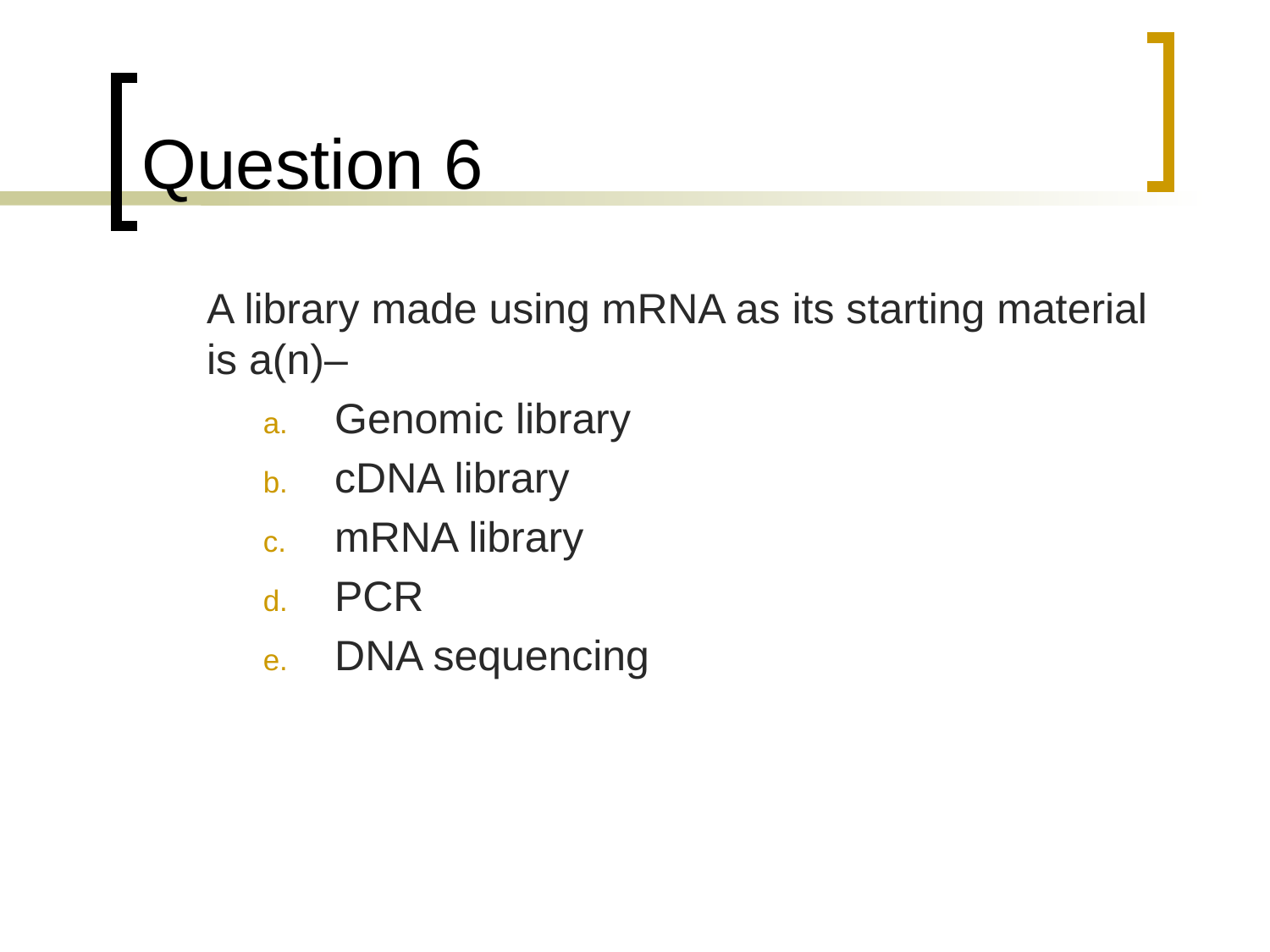

# Question 6
	A library made using mRNA as its starting material is a(n)–
Genomic library
cDNA library
mRNA library
PCR
DNA sequencing